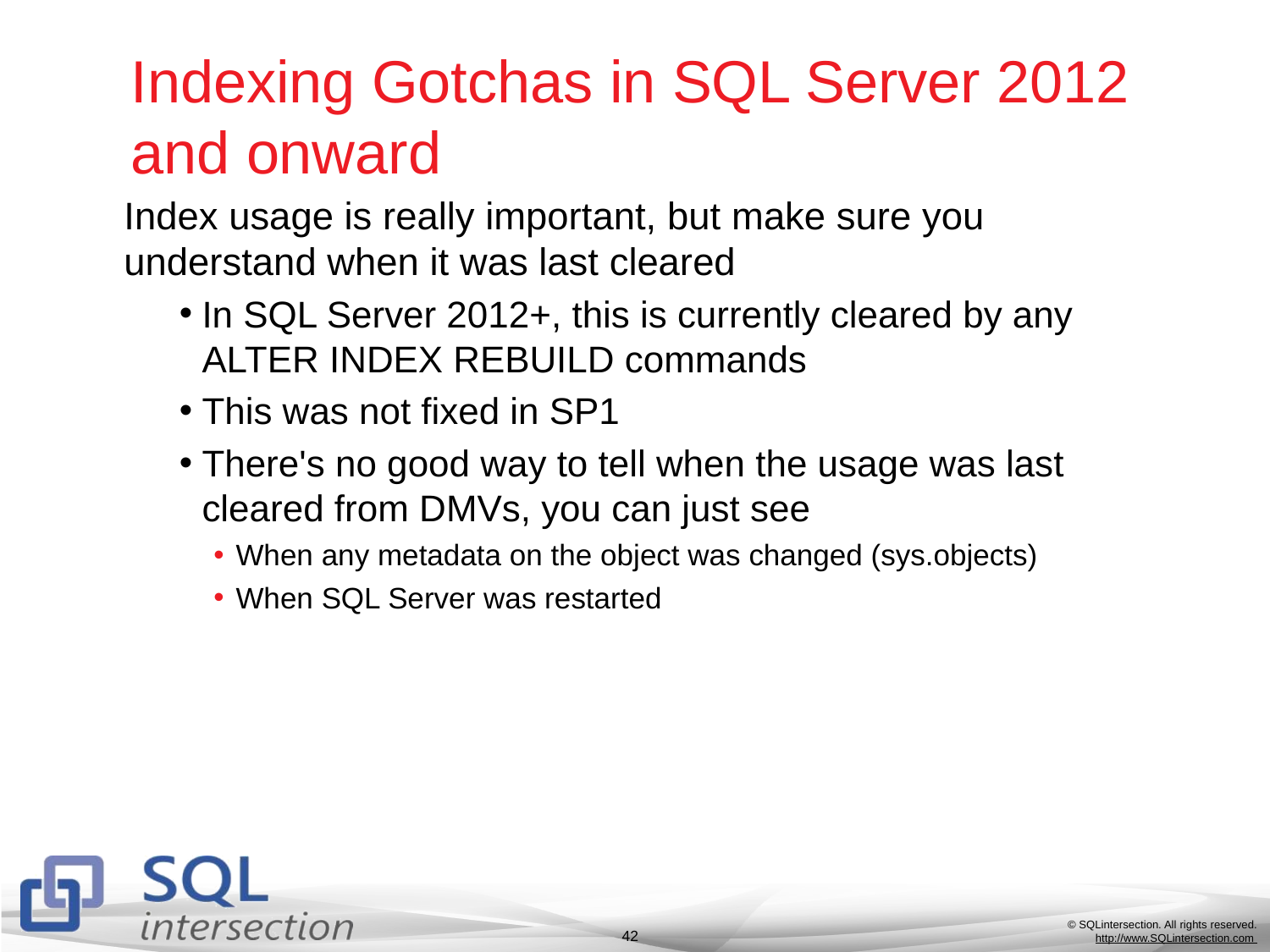

# Indexing Gotchas in SQL Server 2012 and onward
Index usage is really important, but make sure you understand when it was last cleared
In SQL Server 2012+, this is currently cleared by any ALTER INDEX REBUILD commands
This was not fixed in SP1
There's no good way to tell when the usage was last cleared from DMVs, you can just see
When any metadata on the object was changed (sys.objects)
When SQL Server was restarted